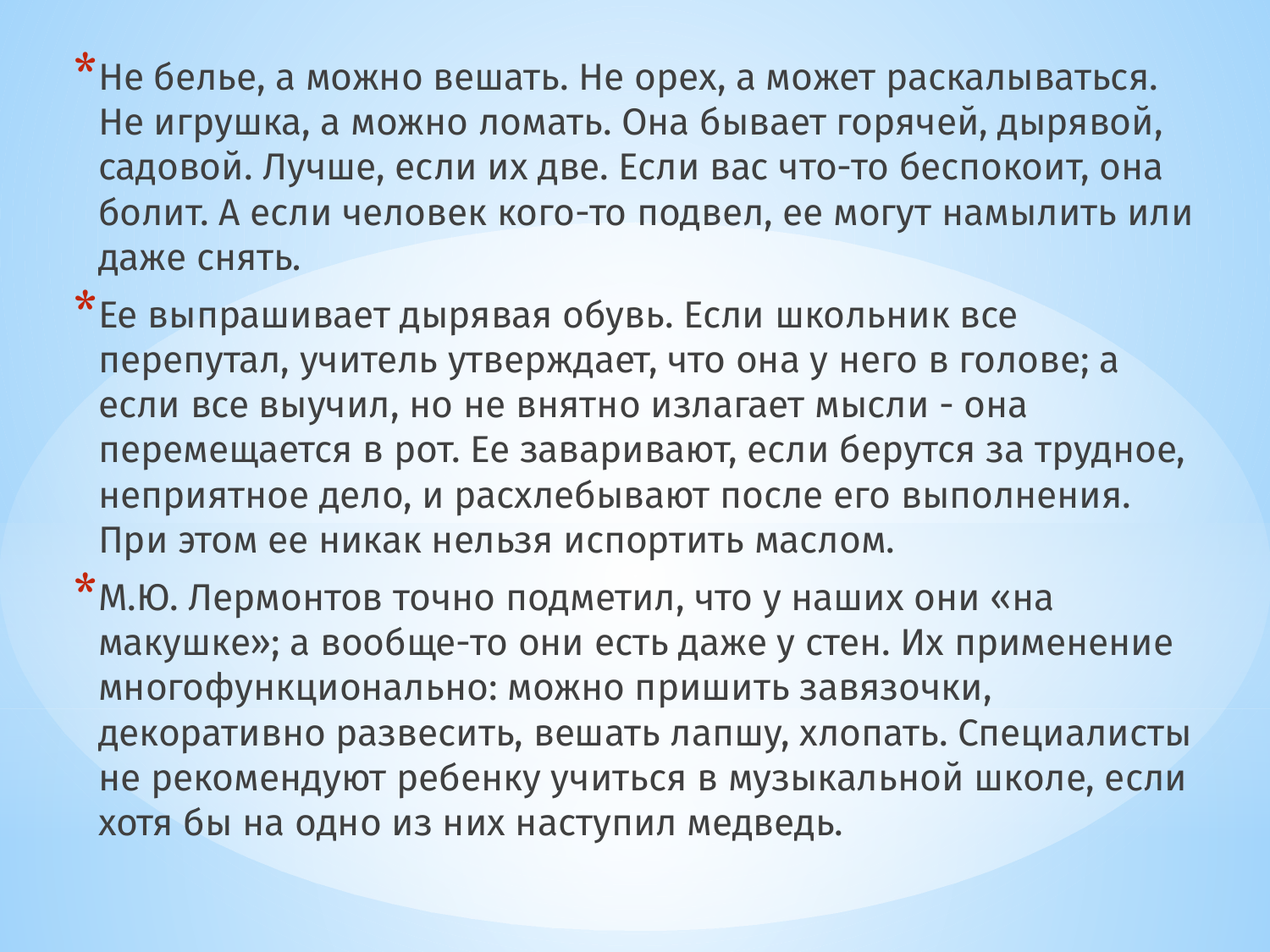

Не белье, а можно вешать. Не орех, а может раскалываться. Не игрушка, а можно ломать. Она бывает горячей, дырявой, садовой. Лучше, если их две. Если вас что-то беспокоит, она болит. А если человек кого-то подвел, ее могут намылить или даже снять.
Ее выпрашивает дырявая обувь. Если школьник все перепутал, учитель утверждает, что она у него в голове; а если все выучил, но не внятно излагает мысли - она перемещается в рот. Ее заваривают, если берутся за трудное, неприятное дело, и расхлебывают после его выполнения. При этом ее никак нельзя испортить маслом.
М.Ю. Лермонтов точно подметил, что у наших они «на макушке»; а вообще-то они есть даже у стен. Их применение многофункционально: можно пришить завязочки, декоративно развесить, вешать лапшу, хлопать. Специалисты не рекомендуют ребенку учиться в музыкальной школе, если хотя бы на одно из них наступил медведь.